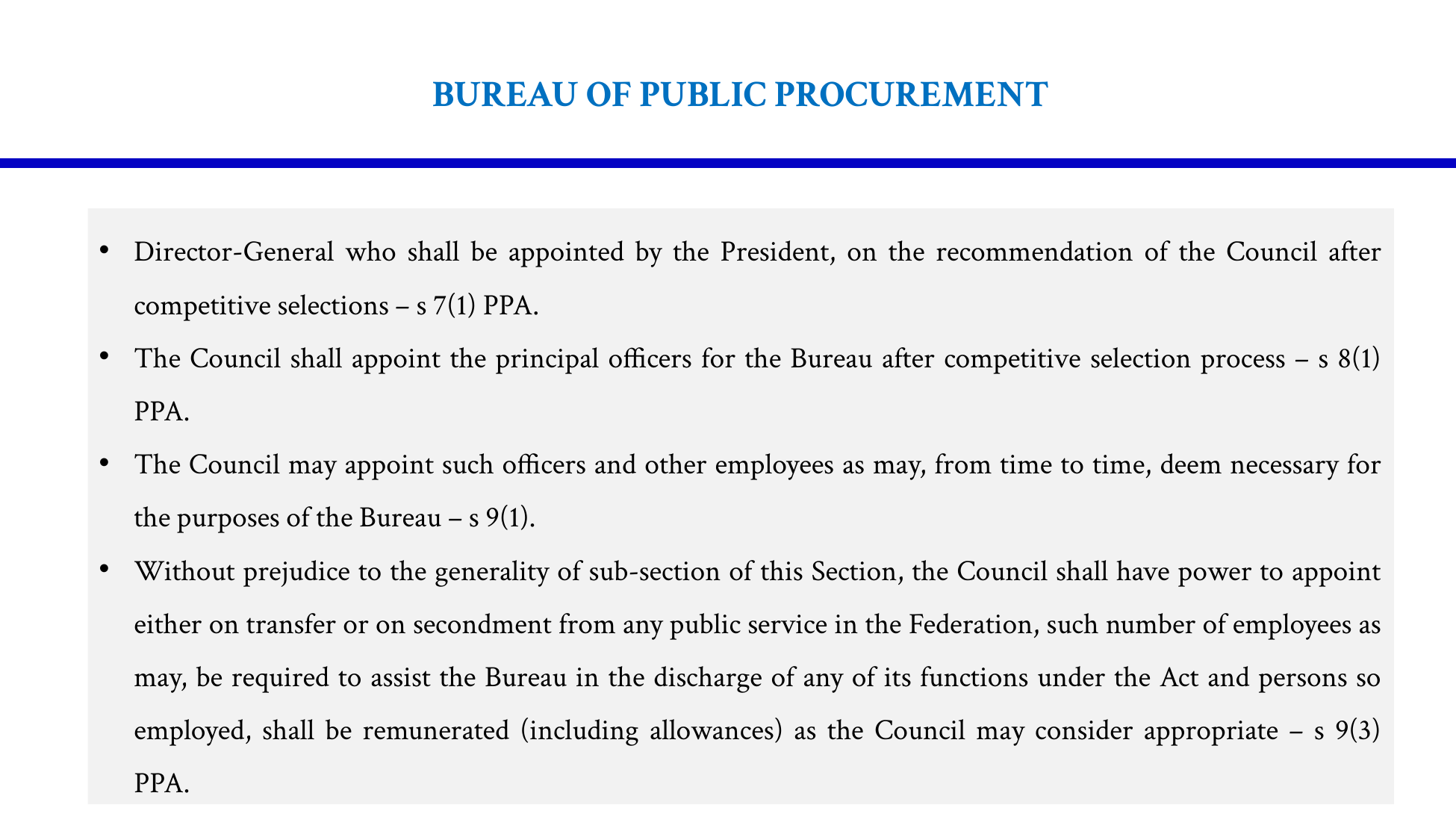

BUREAU OF PUBLIC PROCUREMENT
Director-General who shall be appointed by the President, on the recommendation of the Council after competitive selections – s 7(1) PPA.
The Council shall appoint the principal officers for the Bureau after competitive selection process – s 8(1) PPA.
The Council may appoint such officers and other employees as may, from time to time, deem necessary for the purposes of the Bureau – s 9(1).
Without prejudice to the generality of sub-section of this Section, the Council shall have power to appoint either on transfer or on secondment from any public service in the Federation, such number of employees as may, be required to assist the Bureau in the discharge of any of its functions under the Act and persons so employed, shall be remunerated (including allowances) as the Council may consider appropriate – s 9(3) PPA.